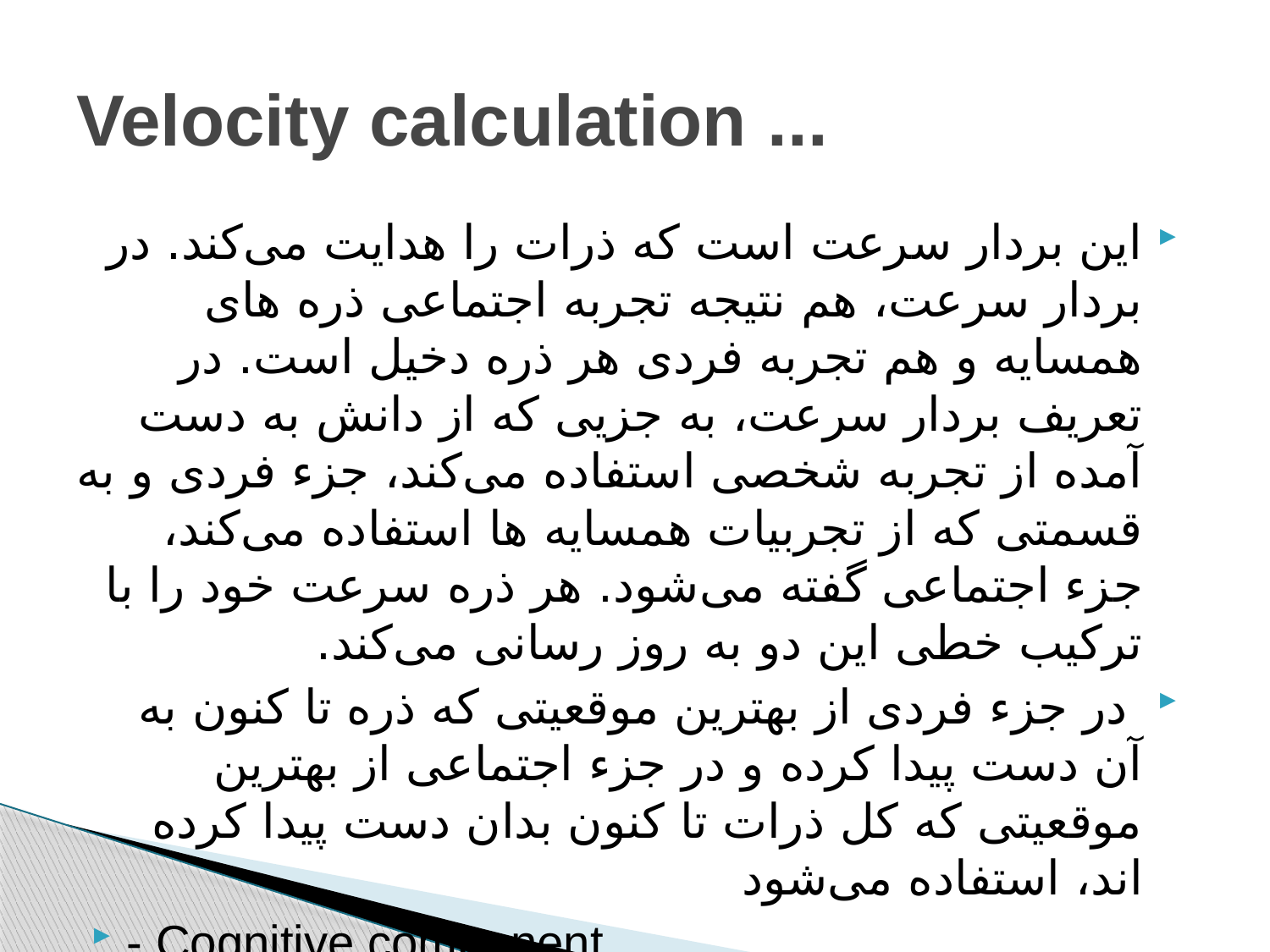

# Velocity calculation ...
اين بردار سرعت است که ذرات را هدايت ﻣﯽکند. در بردار سرعت، هم نتيجه تجربه اجتماعی ذره های همسايه و هم تجربه فردی هر ذره دخيل است. در تعريف بردار سرعت، به جزيی که از دانش به دست آمده از تجربه شخصی استفاده ﻣﯽکند، جزء فردی و به قسمتی که از تجربيات همسايه ها استفاده ﻣﯽکند، جزء اجتماعی گفته ﻣﯽشود. هر ذره سرعت خود را با ترکيب خطی اين دو به روز رسانی ﻣﯽکند.
 در جزء فردی از بهترين موقعيتی که ذره تا کنون به آن دست پيدا کرده و در جزء اجتماعی از بهترين موقعيتی که کل ذرات تا کنون بدان دست پيدا کرده اند، استفاده ﻣﯽشود
- Cognitive component.
- Social component.